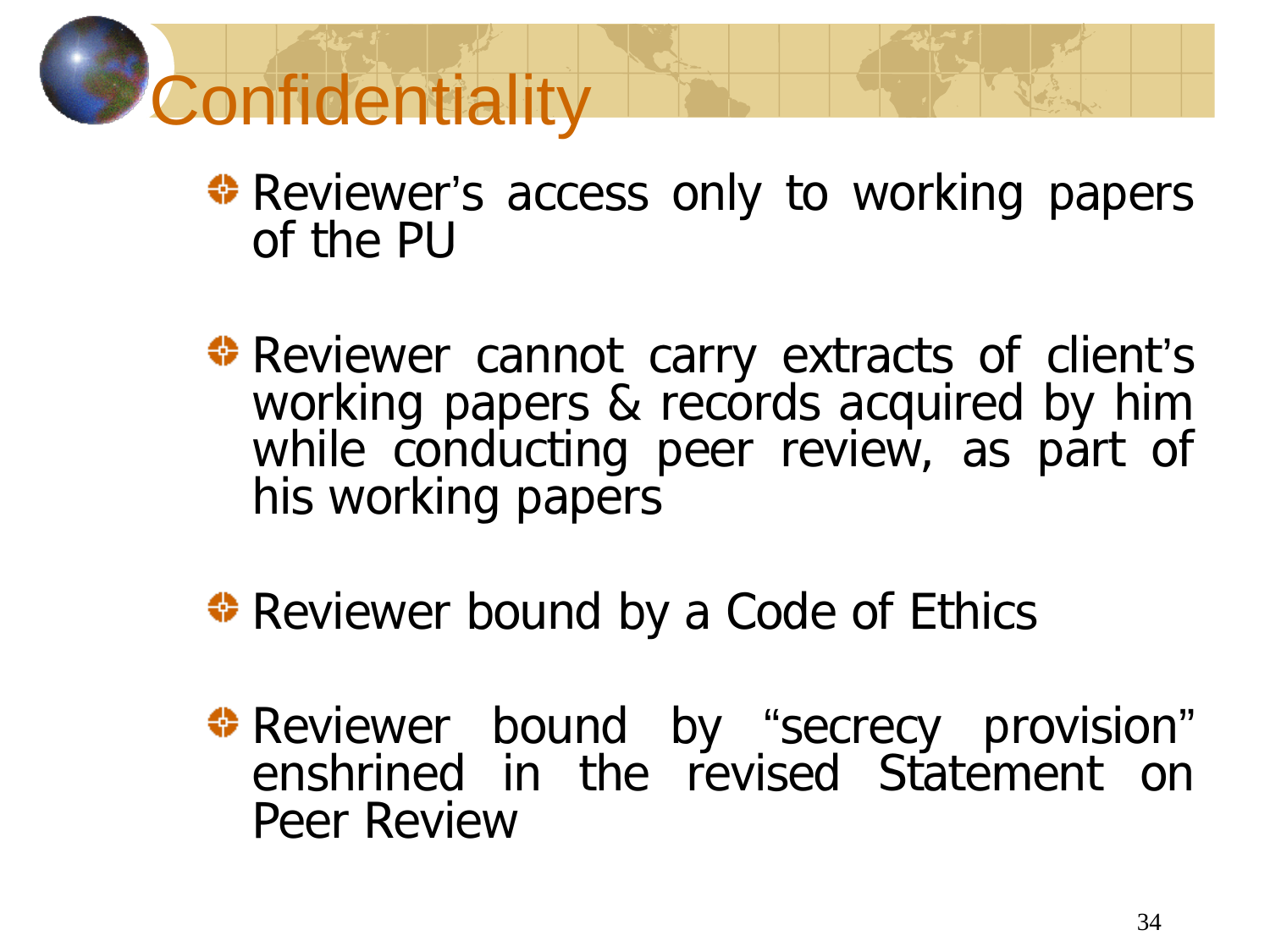

# Confidentiality
Reviewer’s access only to working papers of the PU

Reviewer cannot carry extracts of client’s working papers & records acquired by him while conducting peer review, as part of his working papers

Reviewer bound by a Code of Ethics

Reviewer bound by “secrecy provision” enshrined in the revised Statement on Peer Review
34